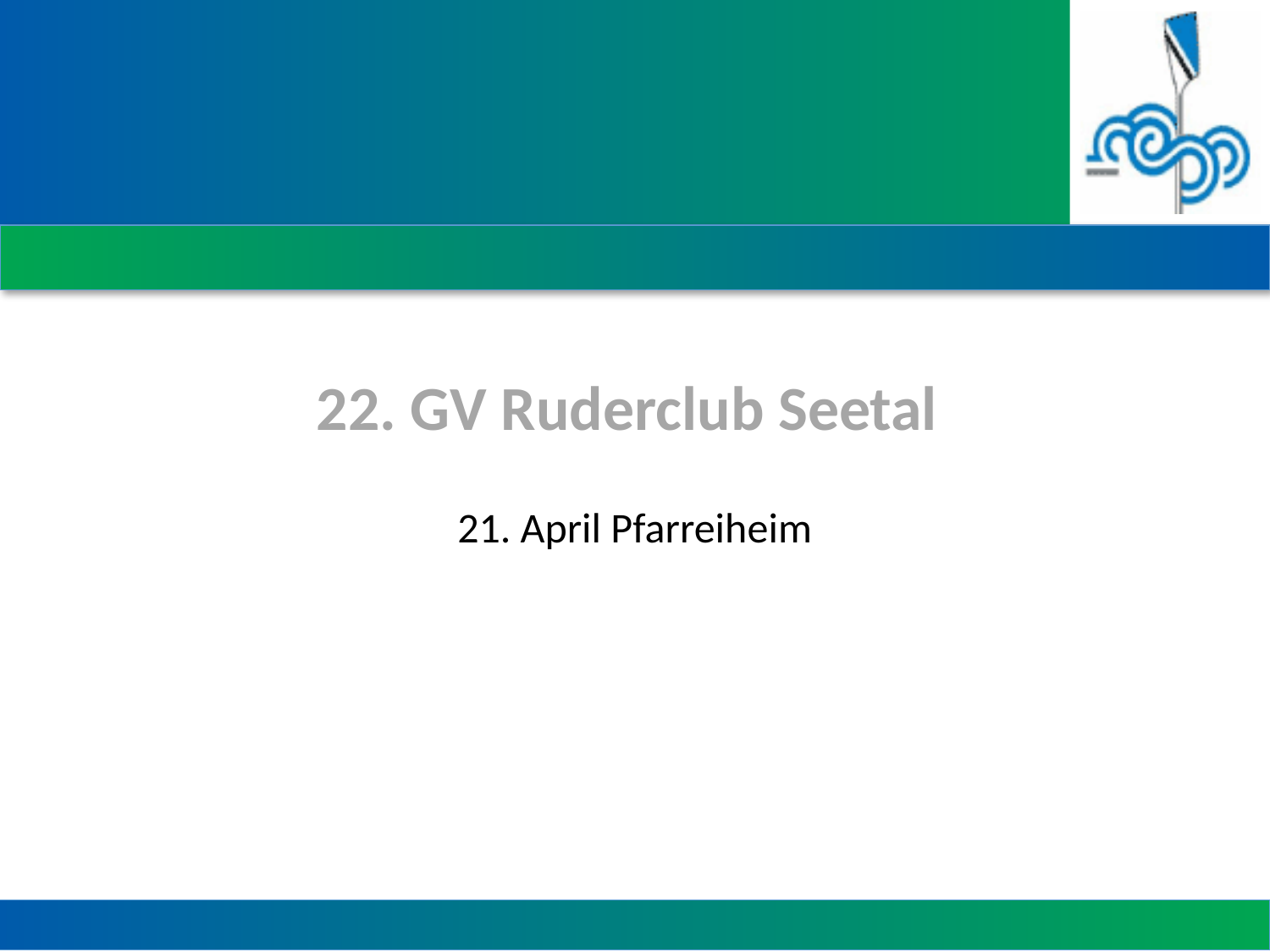

# 22. GV Ruderclub Seetal
21. April Pfarreiheim